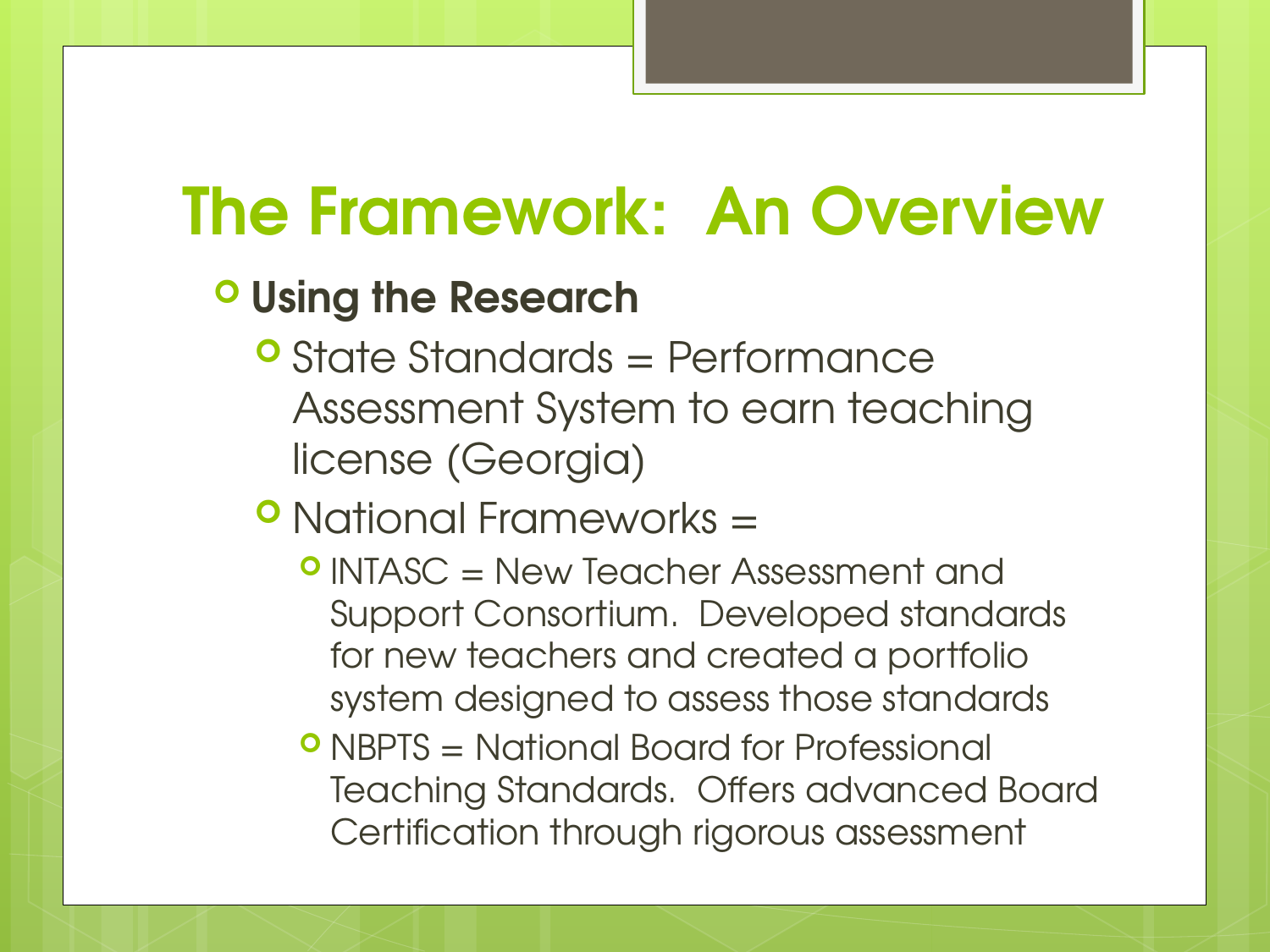

# The Framework:  An Overview
Using the Research
State Standards = Performance Assessment System to earn teaching license (Georgia)
National Frameworks =
INTASC = New Teacher Assessment and Support Consortium.  Developed standards for new teachers and created a portfolio system designed to assess those standards
NBPTS = National Board for Professional Teaching Standards.  Offers advanced Board Certification through rigorous assessment